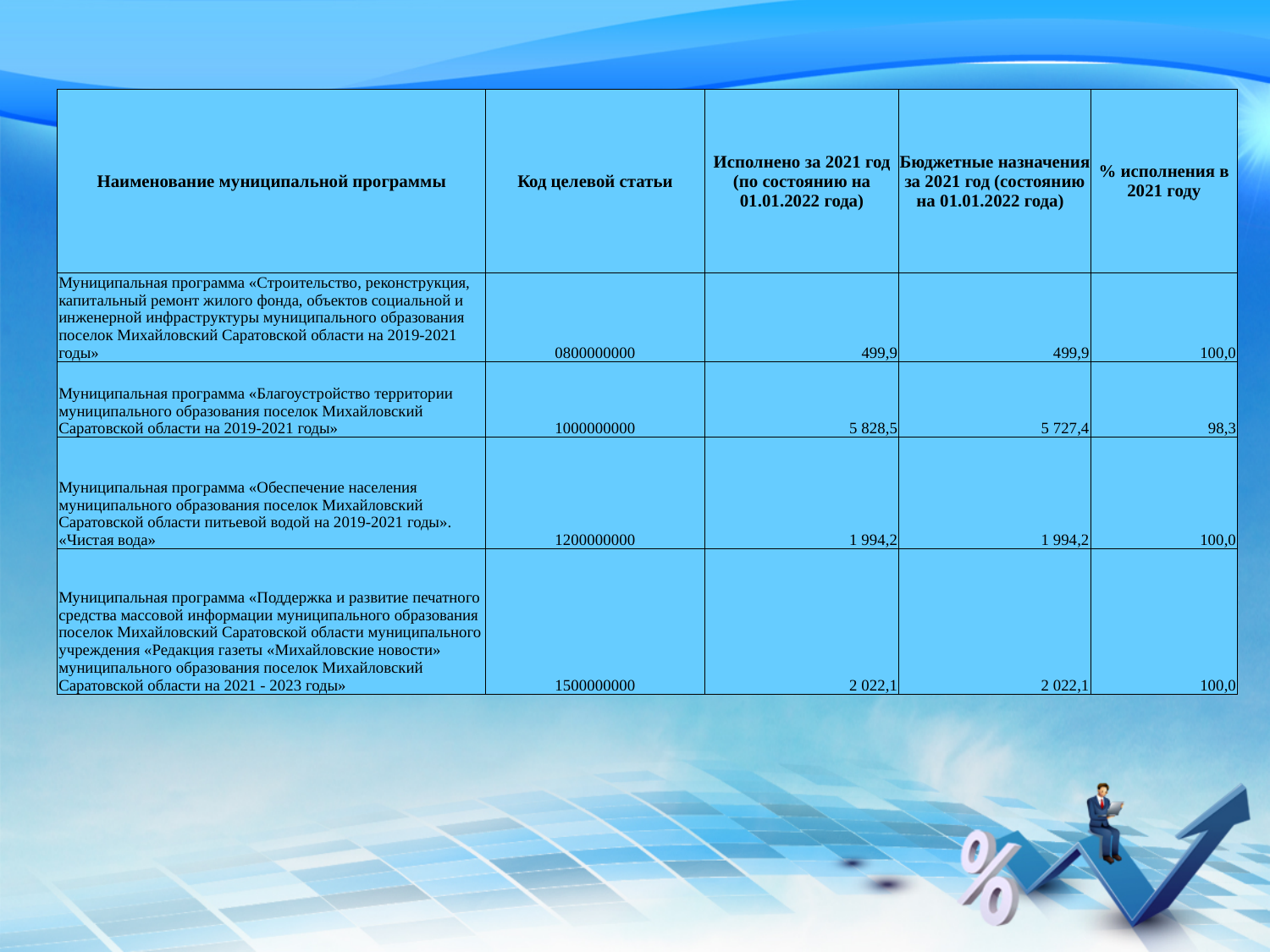

| Наименование муниципальной программы | Код целевой статьи | Исполнено за 2021 год (по состоянию на 01.01.2022 года) | Бюджетные назначения за 2021 год (состоянию на 01.01.2022 года) | % исполнения в 2021 году |
| --- | --- | --- | --- | --- |
| Муниципальная программа «Строительство, реконструкция, капитальный ремонт жилого фонда, объектов социальной и инженерной инфраструктуры муниципального образования поселок Михайловский Саратовской области на 2019-2021 годы» | 0800000000 | 499,9 | 499,9 | 100,0 |
| Муниципальная программа «Благоустройство территории муниципального образования поселок Михайловский Саратовской области на 2019-2021 годы» | 1000000000 | 5 828,5 | 5 727,4 | 98,3 |
| Муниципальная программа «Обеспечение населения муниципального образования поселок Михайловский Саратовской области питьевой водой на 2019-2021 годы». «Чистая вода» | 1200000000 | 1 994,2 | 1 994,2 | 100,0 |
| Муниципальная программа «Поддержка и развитие печатного средства массовой информации муниципального образования поселок Михайловский Саратовской области муниципального учреждения «Редакция газеты «Михайловские новости» муниципального образования поселок Михайловский Саратовской области на 2021 - 2023 годы» | 1500000000 | 2 022,1 | 2 022,1 | 100,0 |